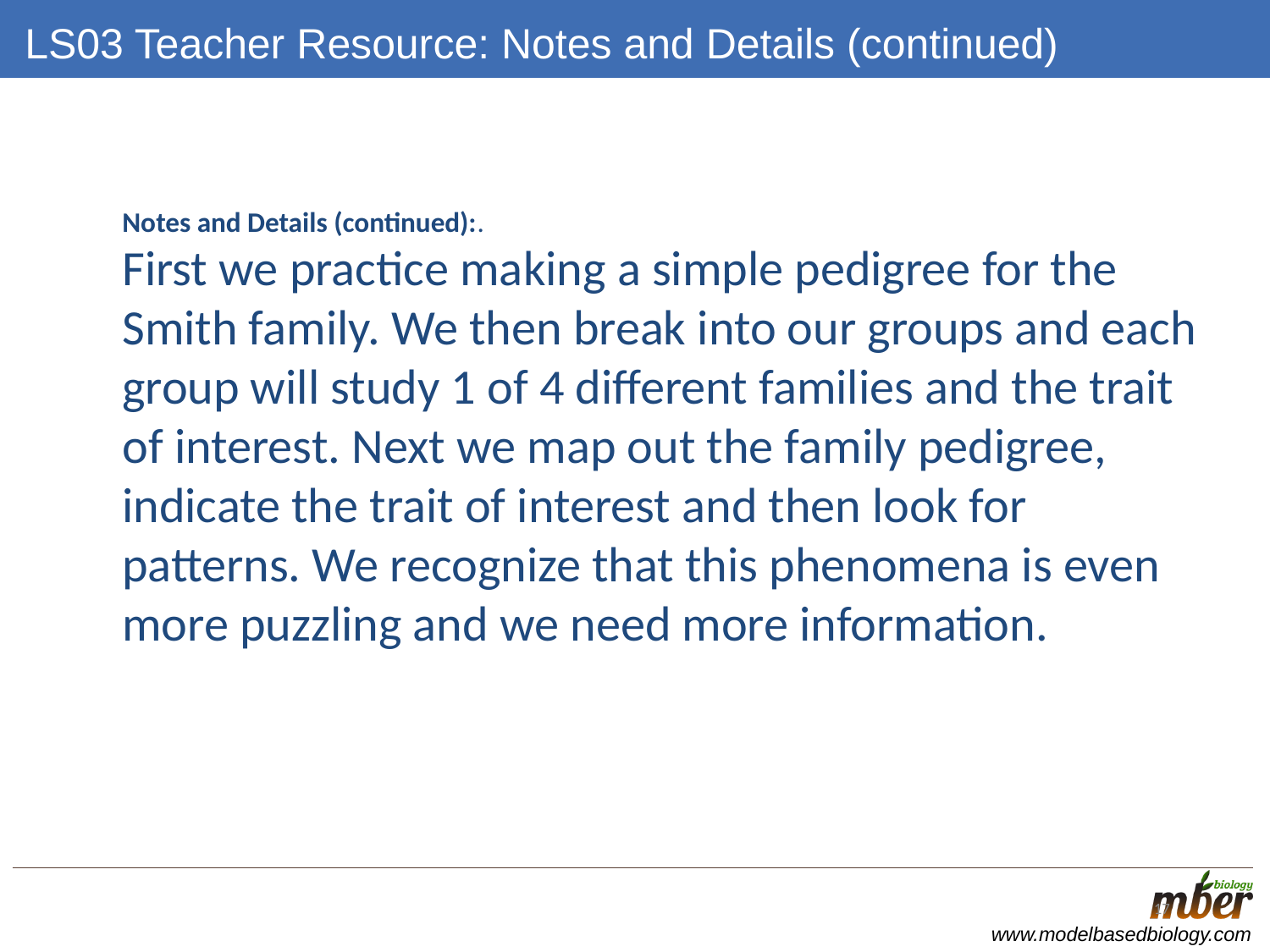

# LS03 Teacher Resource: Notes and Details (continued)
Notes and Details (continued):.
First we practice making a simple pedigree for the Smith family. We then break into our groups and each group will study 1 of 4 different families and the trait of interest. Next we map out the family pedigree, indicate the trait of interest and then look for patterns. We recognize that this phenomena is even more puzzling and we need more information.

17